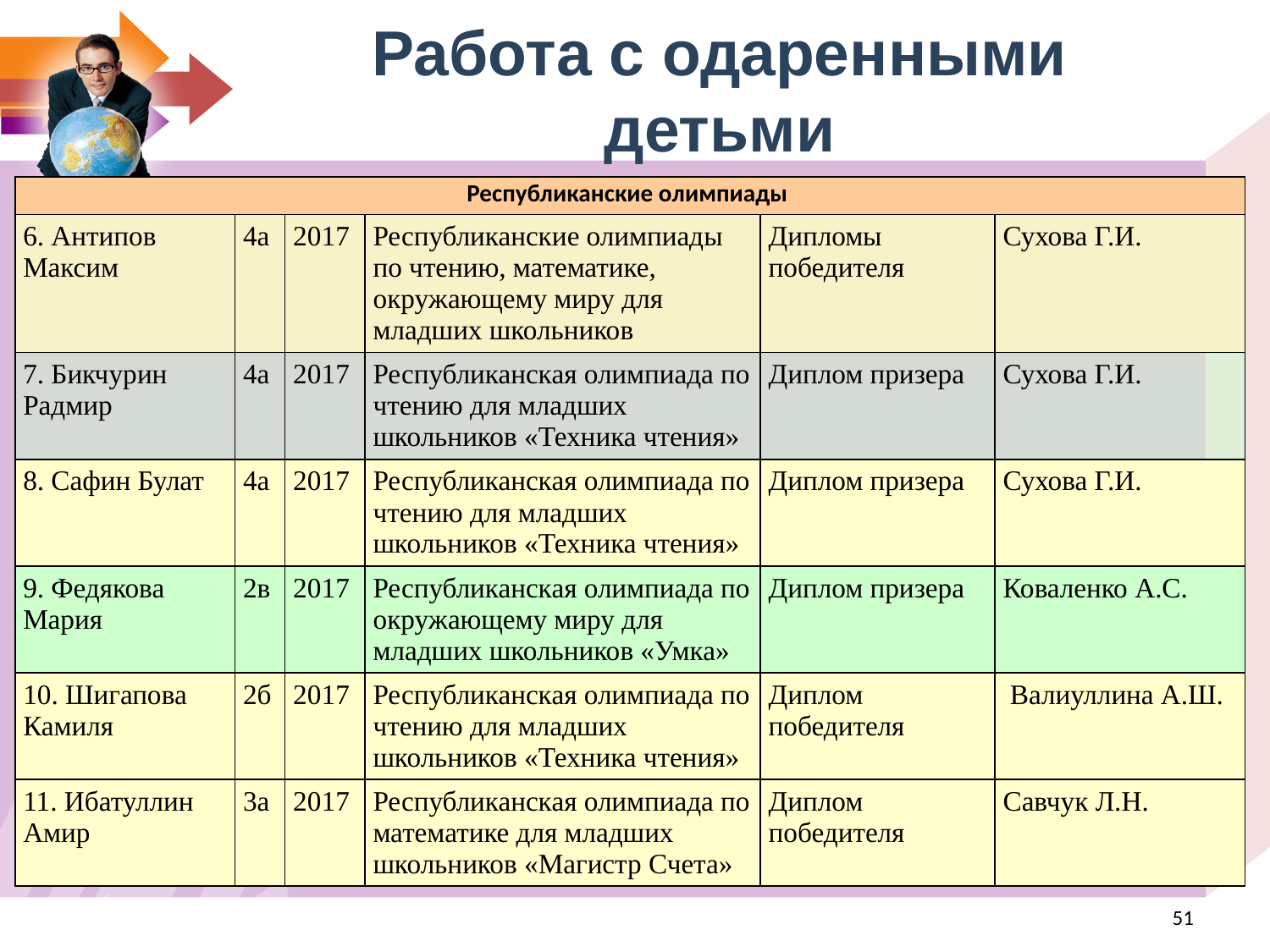

Работа с одаренными детьми
| Республиканские олимпиады |  |  |  |  |  |
| --- | --- | --- | --- | --- | --- |
| 6. Антипов Максим | 4а | 2017 | Республиканские олимпиады по чтению, математике, окружающему миру для младших школьников | Дипломы победителя | Сухова Г.И. |
| 7. Бикчурин Радмир | 4а | 2017 | Республиканская олимпиада по чтению для младших школьников «Техника чтения» | Диплом призера | Сухова Г.И. |
| 8. Сафин Булат | 4а | 2017 | Республиканская олимпиада по чтению для младших школьников «Техника чтения» | Диплом призера | Сухова Г.И. |
| 9. Федякова Мария | 2в | 2017 | Республиканская олимпиада по окружающему миру для младших школьников «Умка» | Диплом призера | Коваленко А.С. |
| 10. Шигапова Камиля | 2б | 2017 | Республиканская олимпиада по чтению для младших школьников «Техника чтения» | Диплом победителя | Валиуллина А.Ш. |
| 11. Ибатуллин Амир | 3а | 2017 | Республиканская олимпиада по математике для младших школьников «Магистр Счета» | Диплом победителя | Савчук Л.Н. |
51